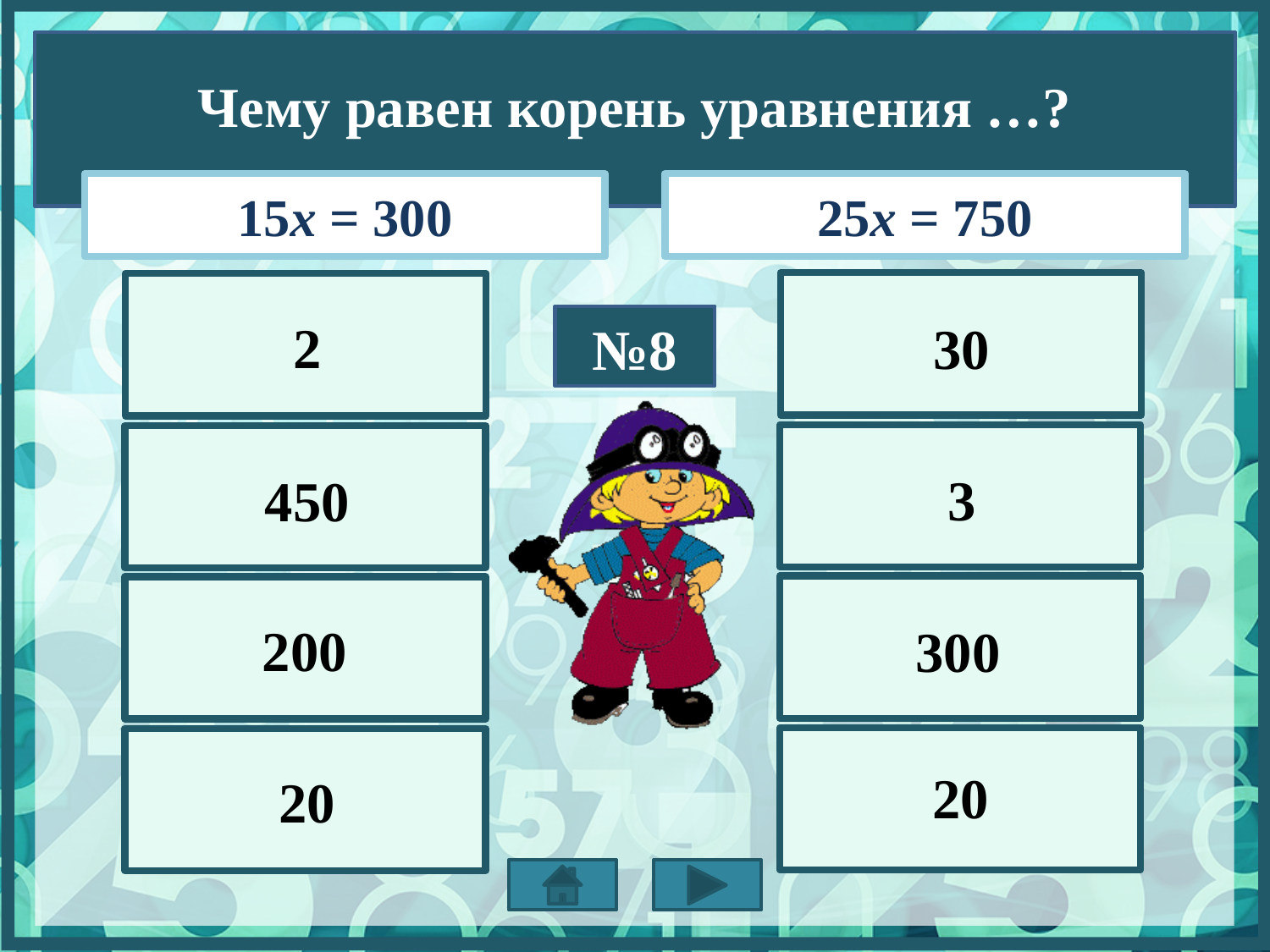

Чему равен корень уравнения …?
15х = 300
25х = 750
2
30
№8
3
450
200
300
20
20